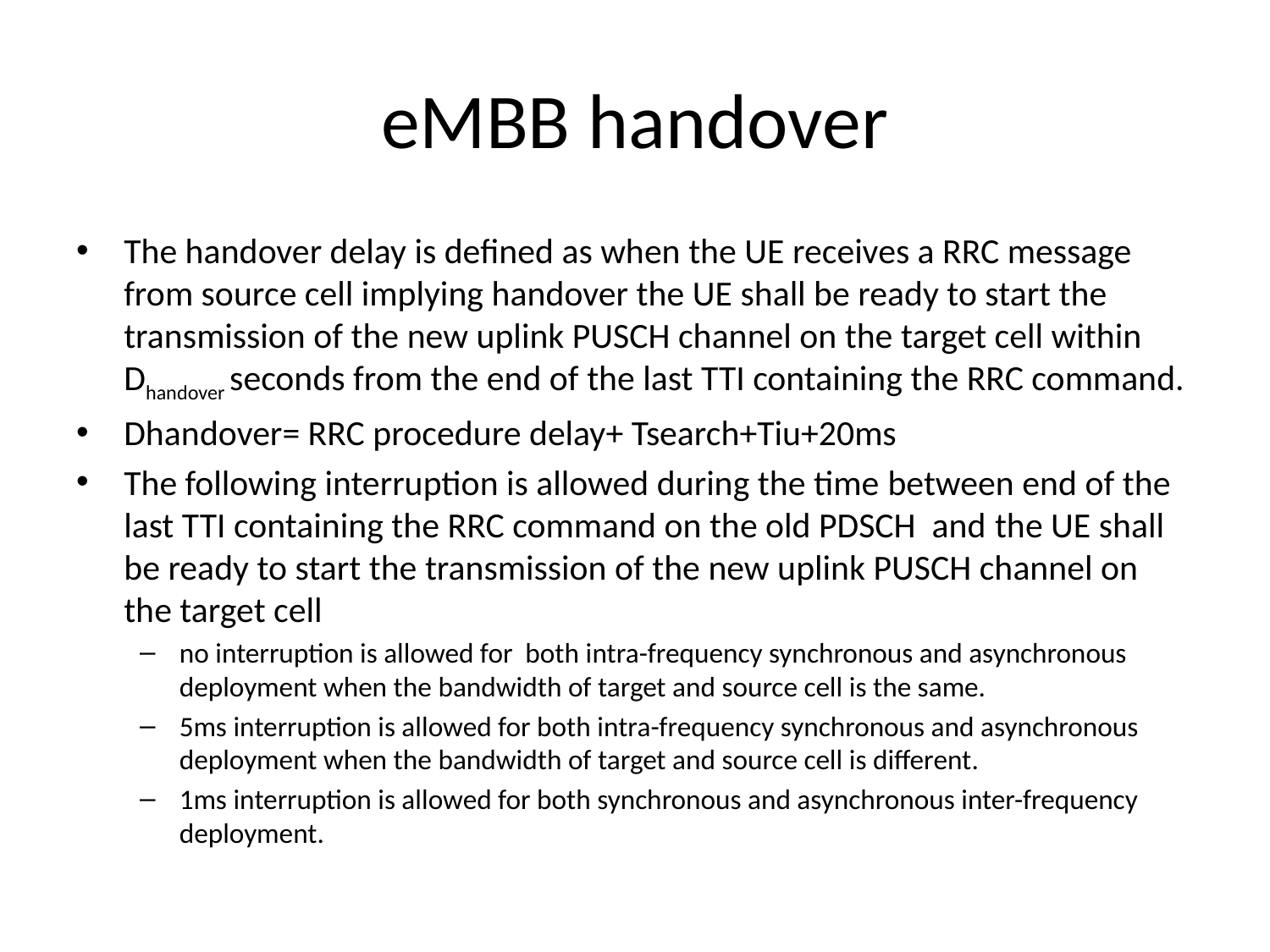

# eMBB handover
The handover delay is defined as when the UE receives a RRC message from source cell implying handover the UE shall be ready to start the transmission of the new uplink PUSCH channel on the target cell within Dhandover seconds from the end of the last TTI containing the RRC command.
Dhandover= RRC procedure delay+ Tsearch+Tiu+20ms
The following interruption is allowed during the time between end of the last TTI containing the RRC command on the old PDSCH  and the UE shall be ready to start the transmission of the new uplink PUSCH channel on the target cell
no interruption is allowed for  both intra-frequency synchronous and asynchronous deployment when the bandwidth of target and source cell is the same.
5ms interruption is allowed for both intra-frequency synchronous and asynchronous deployment when the bandwidth of target and source cell is different.
1ms interruption is allowed for both synchronous and asynchronous inter-frequency deployment.